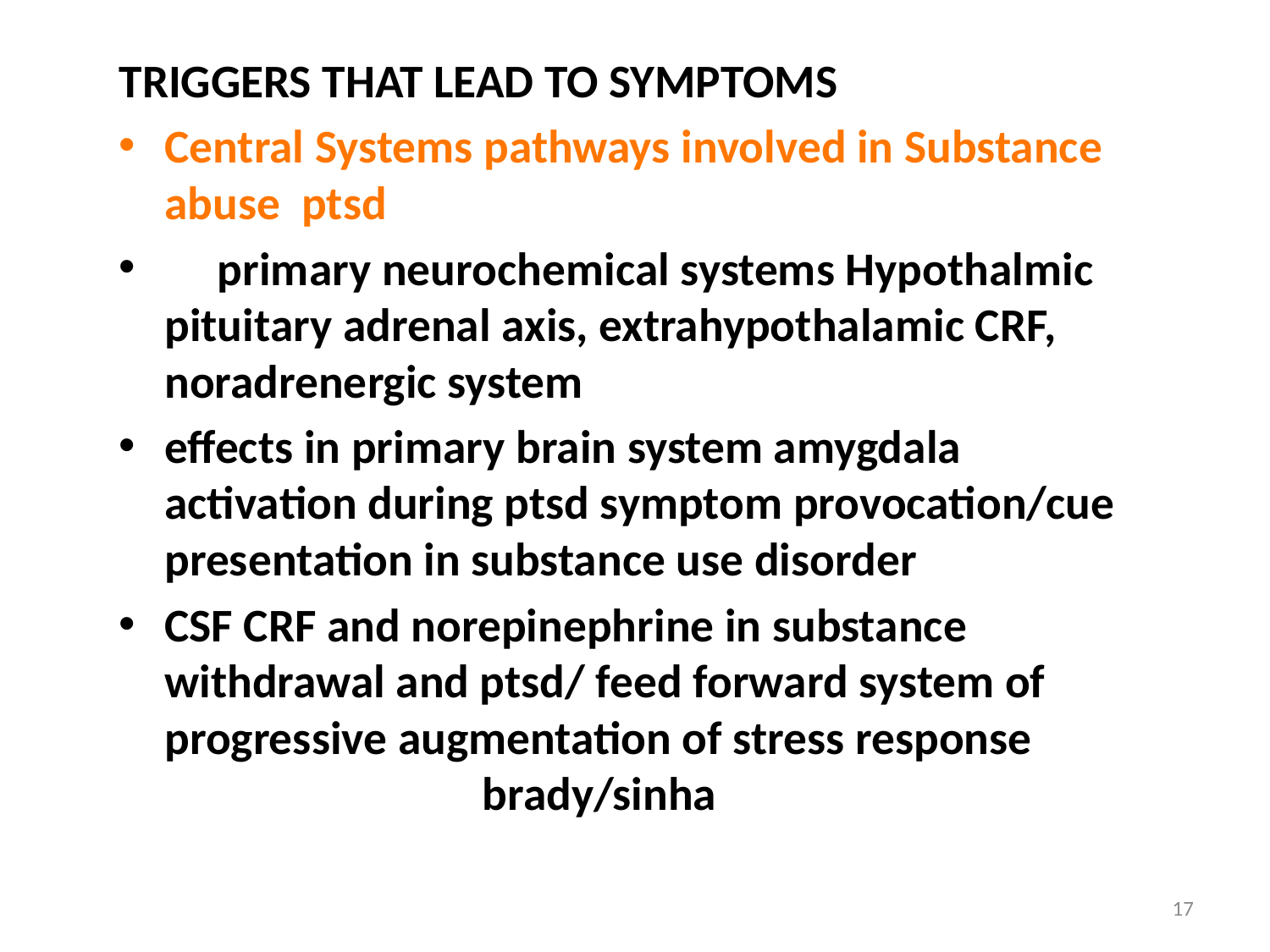

TRIGGERS THAT LEAD TO SYMPTOMS
Central Systems pathways involved in Substance abuse  ptsd
     primary neurochemical systems Hypothalmic pituitary adrenal axis, extrahypothalamic CRF, noradrenergic system
effects in primary brain system amygdala activation during ptsd symptom provocation/cue presentation in substance use disorder
CSF CRF and norepinephrine in substance withdrawal and ptsd/ feed forward system of progressive augmentation of stress response                                         brady/sinha

17